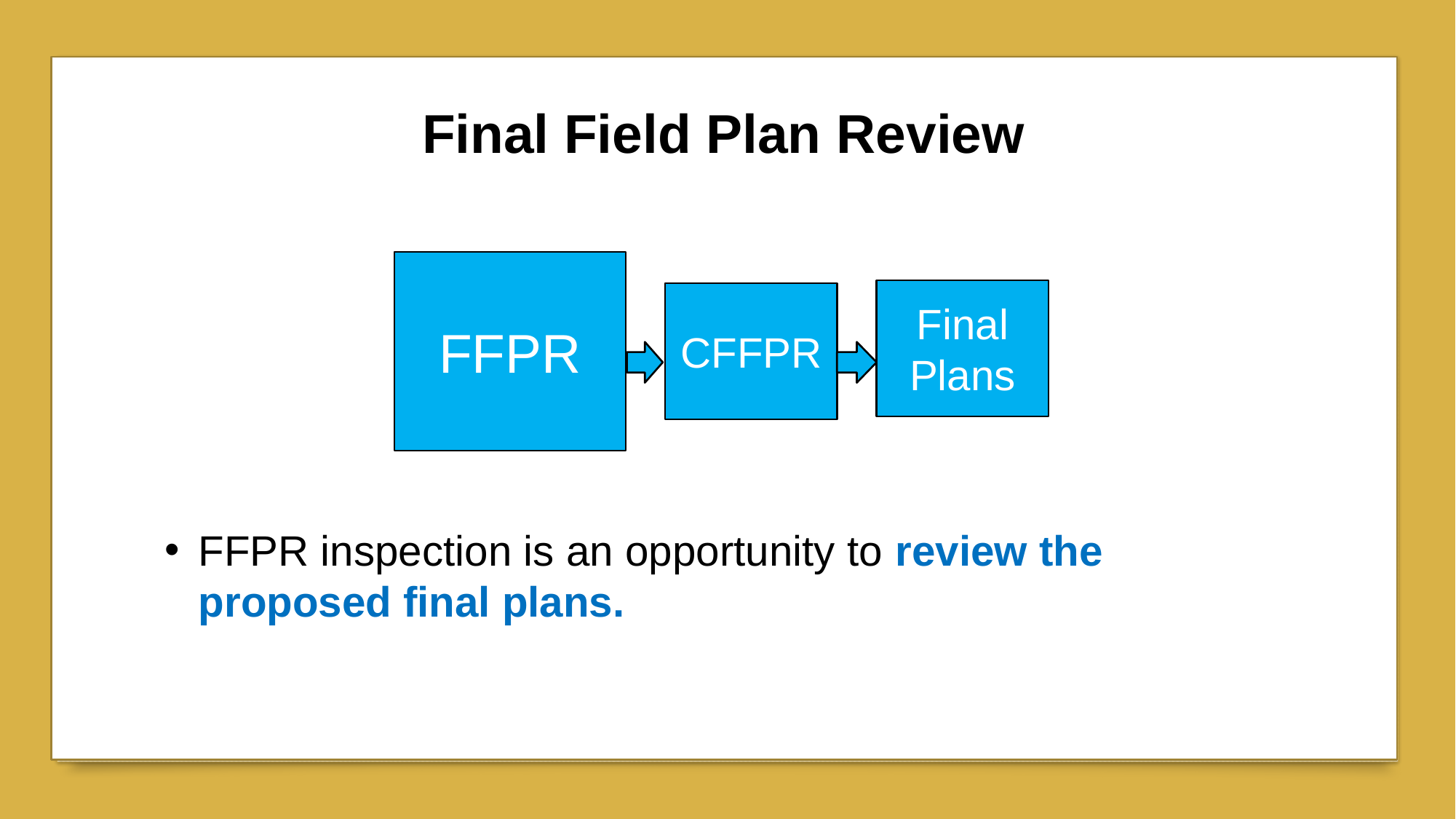

Final Field Plan Review
FFPR
Final Plans
CFFPR

FFPR inspection is an opportunity to review the proposed final plans.